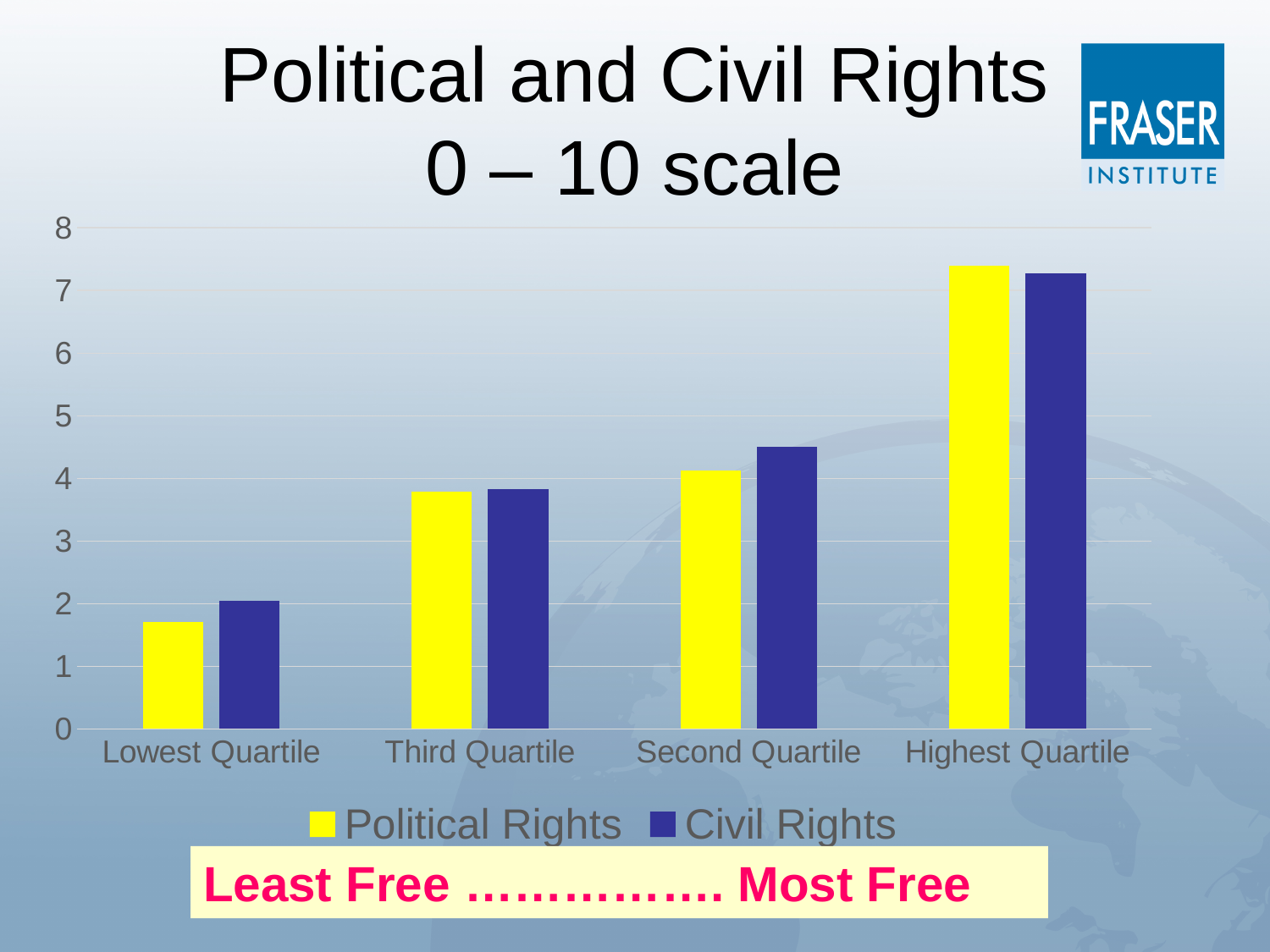

# Political and Civil Rights 0 – 10 scale

### Chart

| Category | Political Rights | Civil Rights |
|---|---|---|
| Lowest Quartile | 1.708333333333334 | 2.041666666666666 |
| Third Quartile | 3.7916666666666665 | 3.833333333333333 |
| Second Quartile | 4.125 | 4.500000000000001 |
| Highest Quartile | 7.398373983739837 | 7.276422764227642 |
Least Free ……………. Most Free